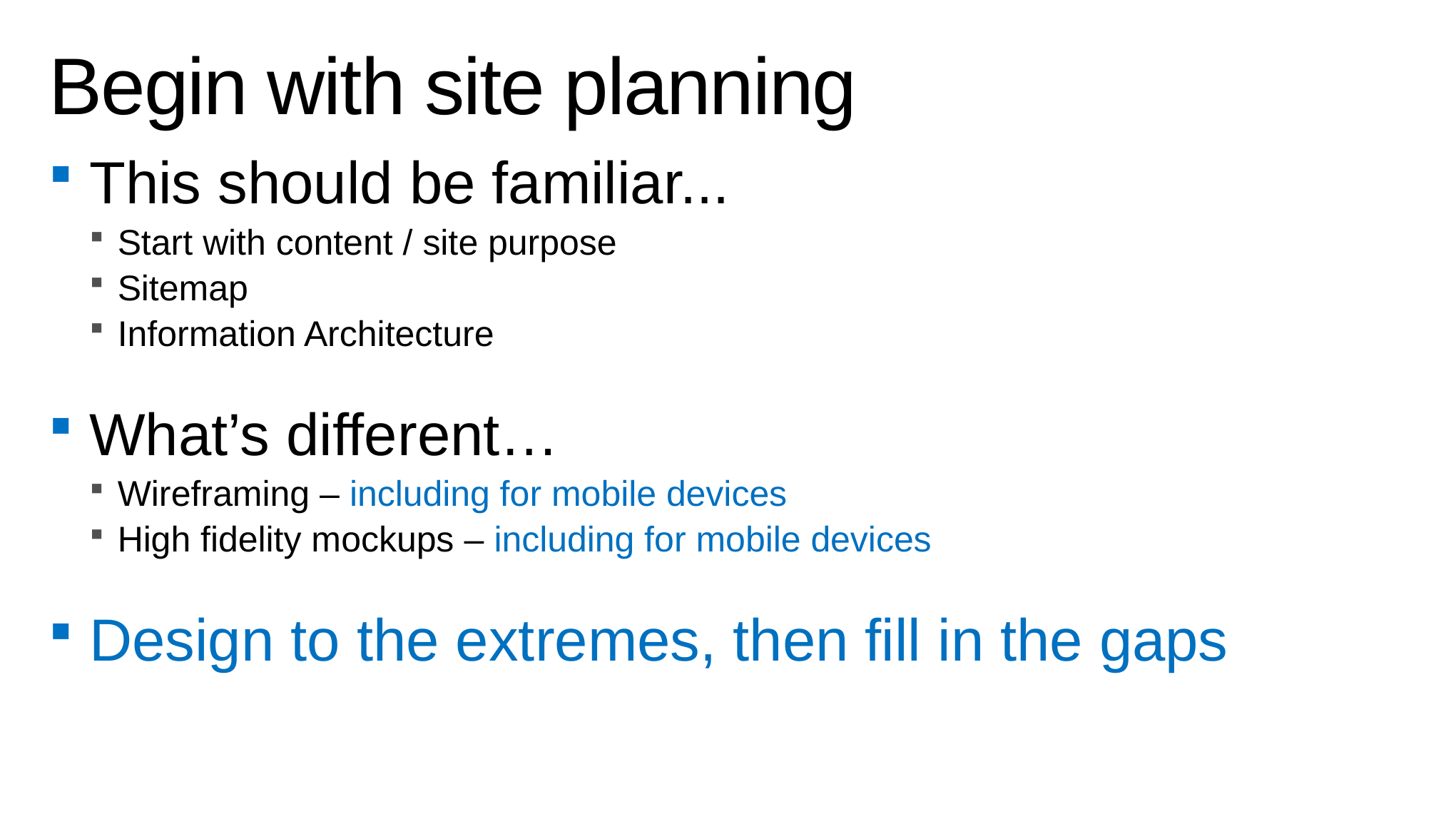

# Begin with site planning
This should be familiar...
Start with content / site purpose
Sitemap
Information Architecture
What’s different…
Wireframing – including for mobile devices
High fidelity mockups – including for mobile devices
Design to the extremes, then fill in the gaps